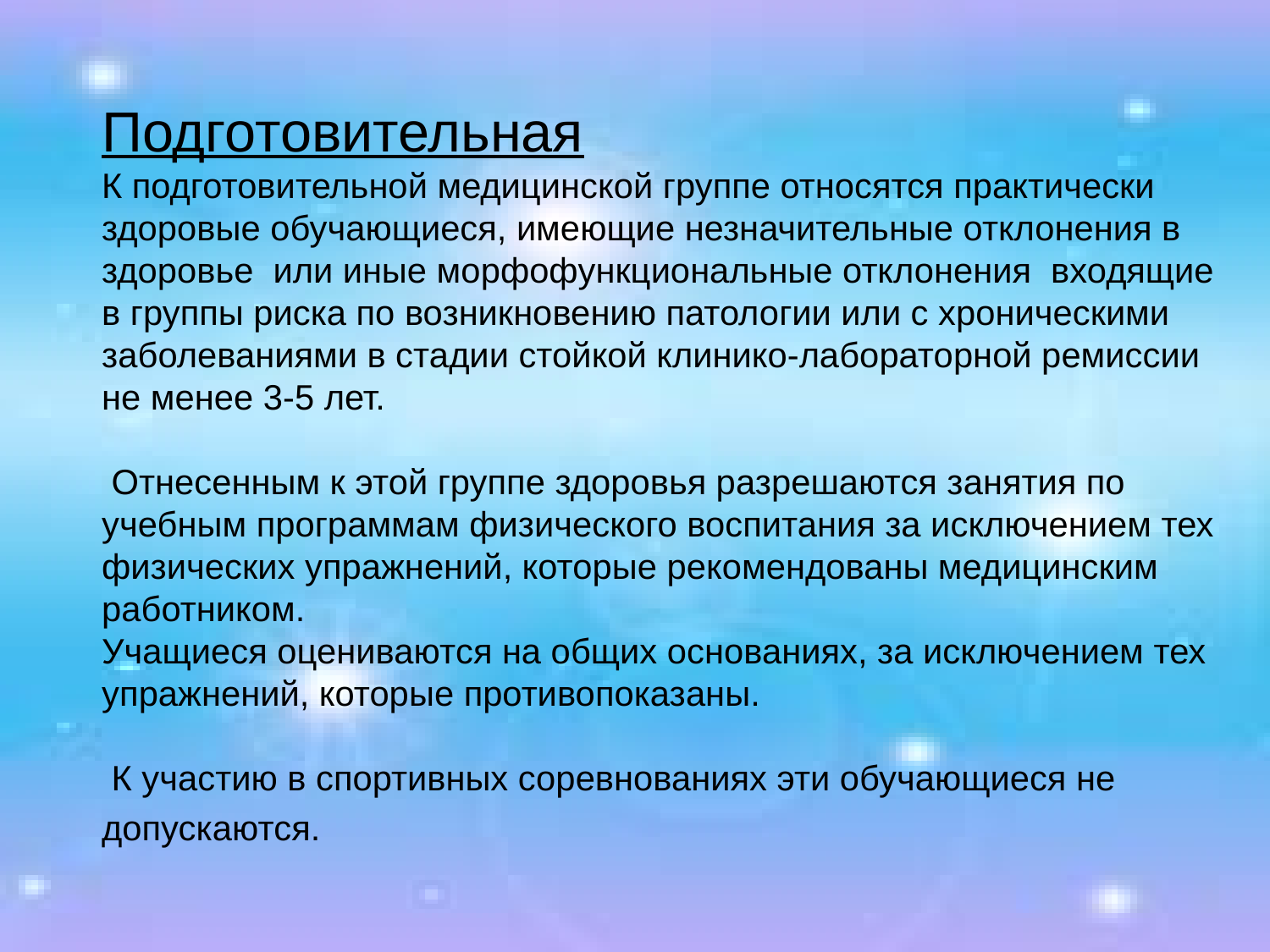

Подготовительная
К подготовительной медицинской группе относятся практически здоровые обучающиеся, имеющие незначительные отклонения в здоровье  или иные морфофункциональные отклонения  входящие в группы риска по возникновению патологии или с хроническими заболеваниями в стадии стойкой клинико-лабораторной ремиссии не менее 3-5 лет.

 Отнесенным к этой группе здоровья разрешаются занятия по учебным программам физического воспитания за исключением тех физических упражнений, которые рекомендованы медицинским работником.
Учащиеся оцениваются на общих основаниях, за исключением тех упражнений, которые противопоказаны.

 К участию в спортивных соревнованиях эти обучающиеся не допускаются.